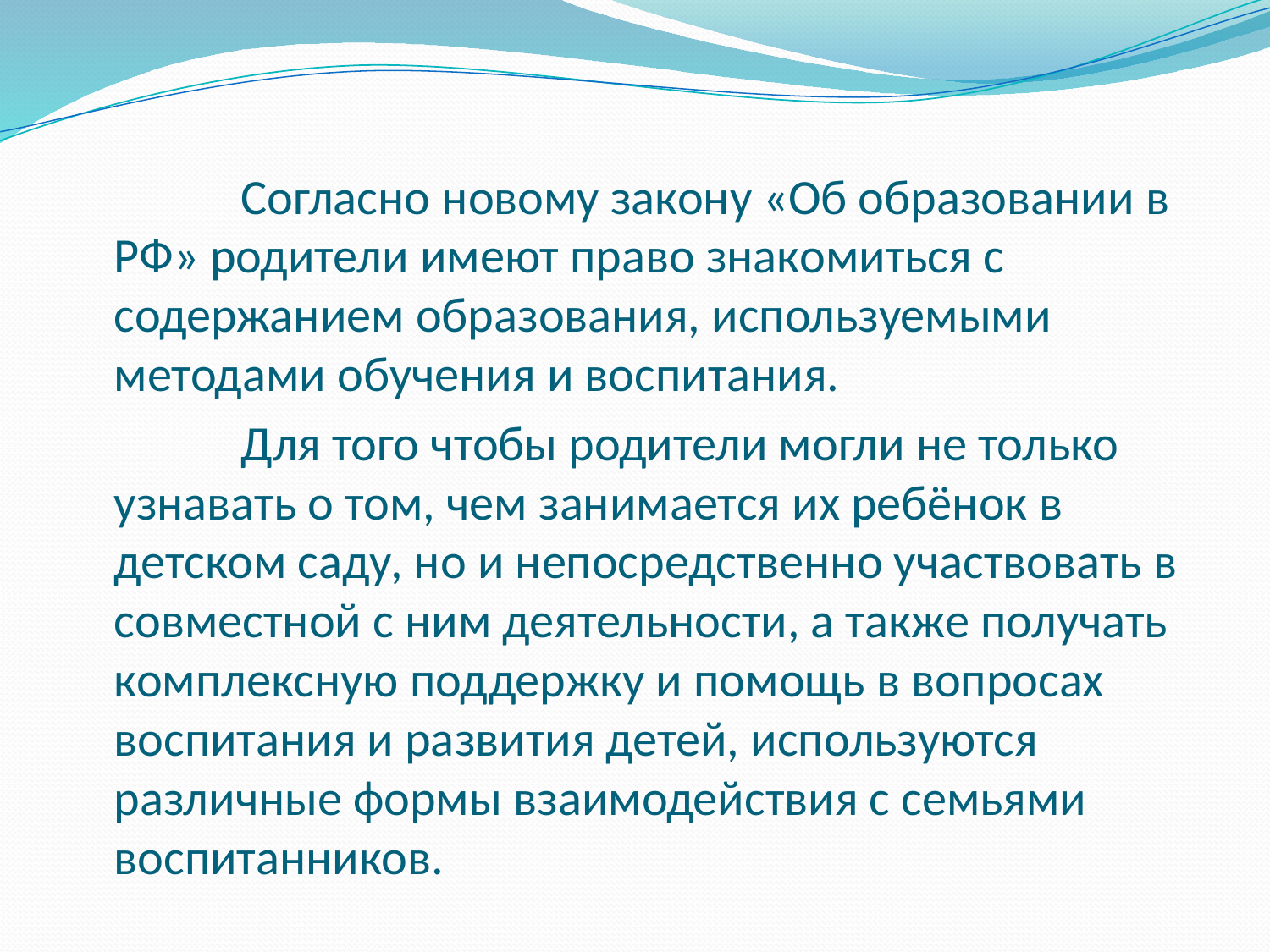

Согласно новому закону «Об образовании в РФ» родители имеют право знакомиться с содержанием образования, используемыми методами обучения и воспитания.
		Для того чтобы родители могли не только узнавать о том, чем занимается их ребёнок в детском саду, но и непосредственно участвовать в совместной с ним деятельности, а также получать комплексную поддержку и помощь в вопросах воспитания и развития детей, используются различные формы взаимодействия с семьями воспитанников.